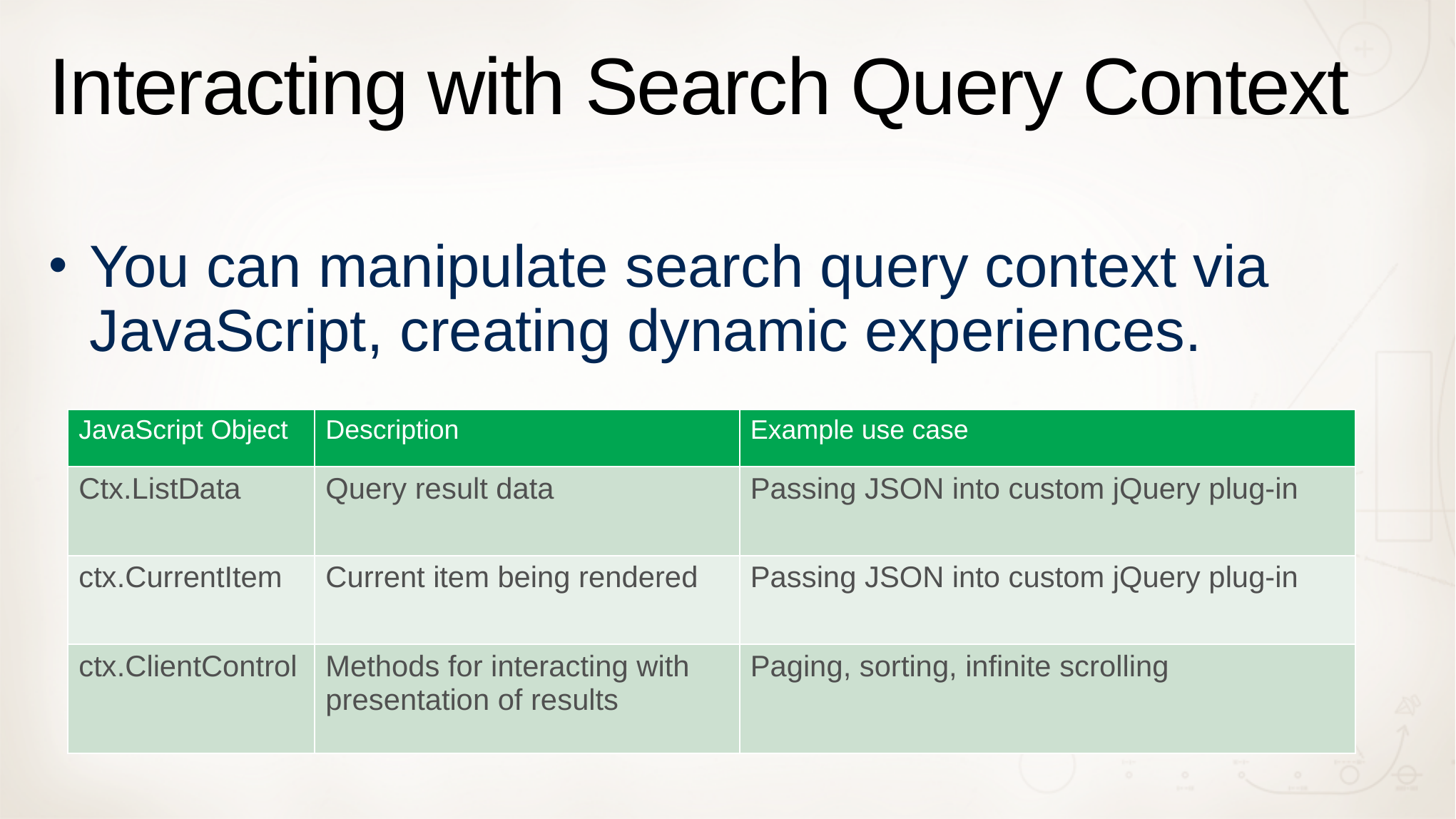

# Interacting with Search Query Context

You can manipulate search query context via JavaScript, creating dynamic experiences.

| JavaScript Object | Description | Example use case |
| --- | --- | --- |
| Ctx.ListData | Query result data | Passing JSON into custom jQuery plug-in |
| ctx.CurrentItem | Current item being rendered | Passing JSON into custom jQuery plug-in |
| ctx.ClientControl | Methods for interacting with presentation of results | Paging, sorting, infinite scrolling |